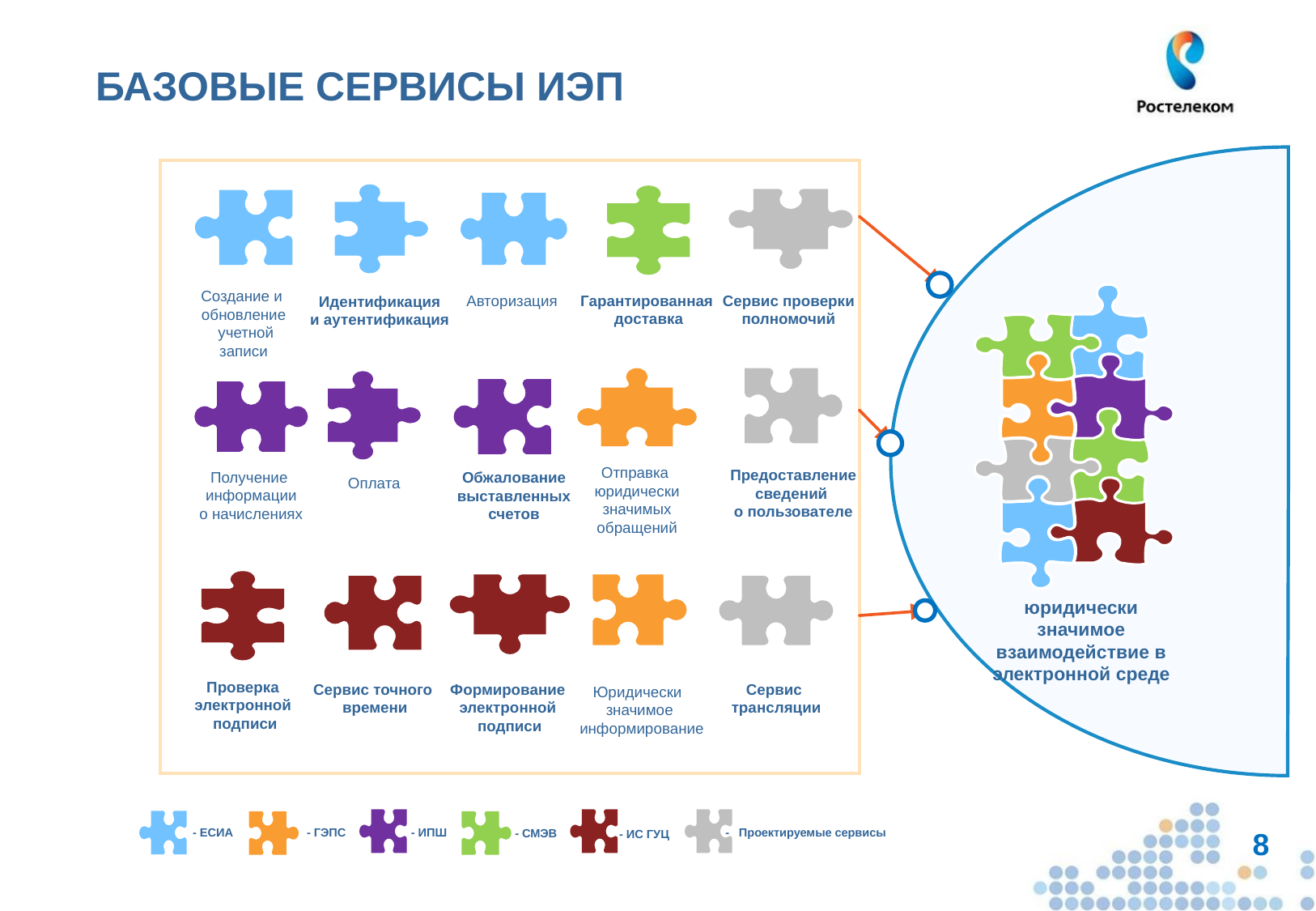

# БАЗОВЫЕ СЕРВИСЫ ИЭП

Создание и
обновление
 учетной записи

Авторизация
Гарантированная
доставка
Сервис проверки
полномочий
Идентификация
 и аутентификация

Отправка
юридически
 значимых
обращений
Предоставление сведений
о пользователе
Получение
информации
о начислениях
Обжалование
 выставленных
счетов
Оплата

юридически значимое взаимодействие в электронной среде

Проверка электронной
 подписи
Сервис точного
 времени
Формирование
электронной
подписи
Сервис
трансляции
Юридически
значимое
 информирование

- ЕСИА
8
- ГЭПС
-   Проектируемые сервисы
- ИПШ
- СМЭВ
- ИС ГУЦ